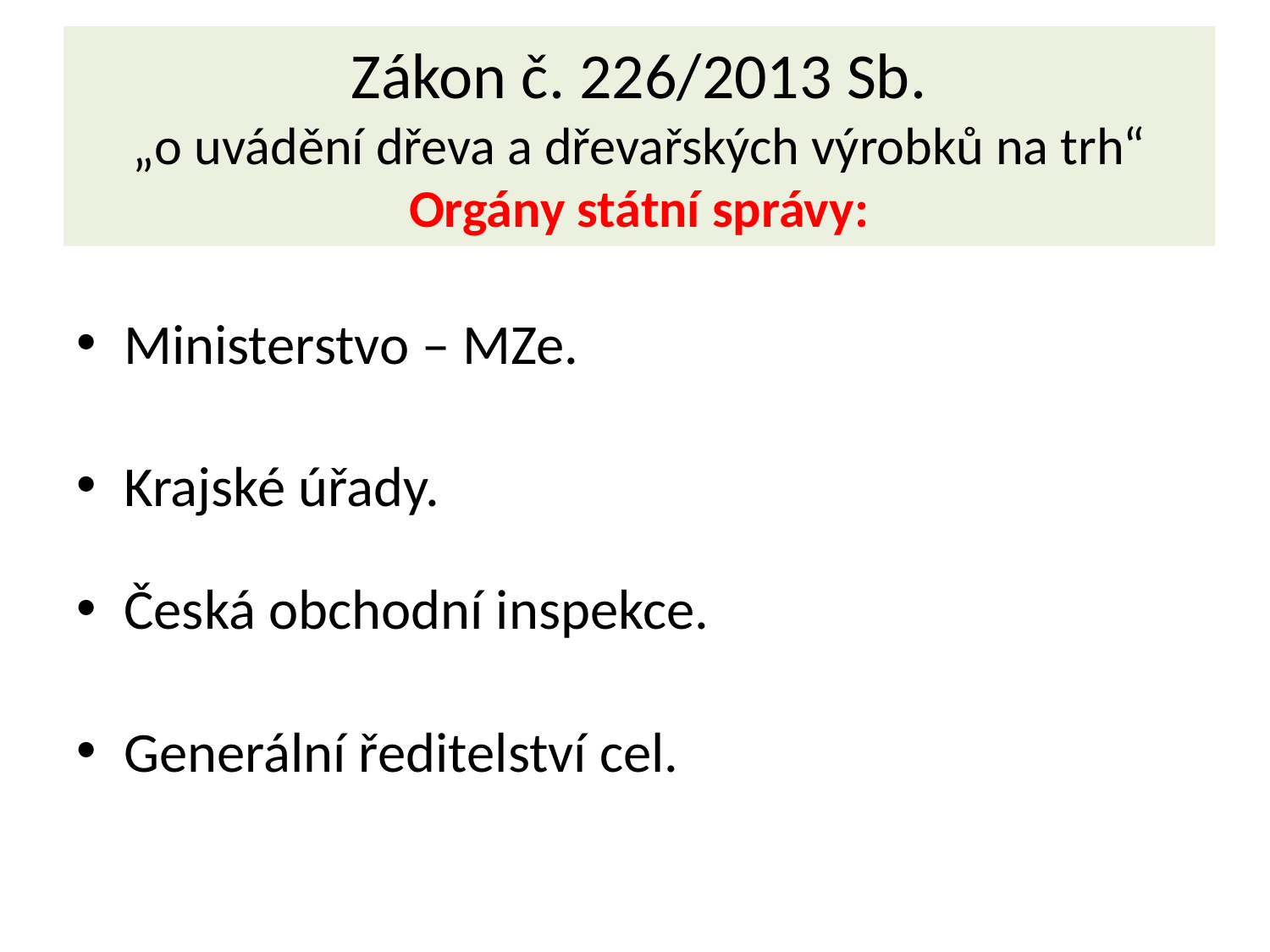

# Zákon č. 226/2013 Sb. „o uvádění dřeva a dřevařských výrobků na trh“ Orgány státní správy:

Ministerstvo – MZe.

Krajské úřady.

Česká obchodní inspekce.

Generální ředitelství cel.